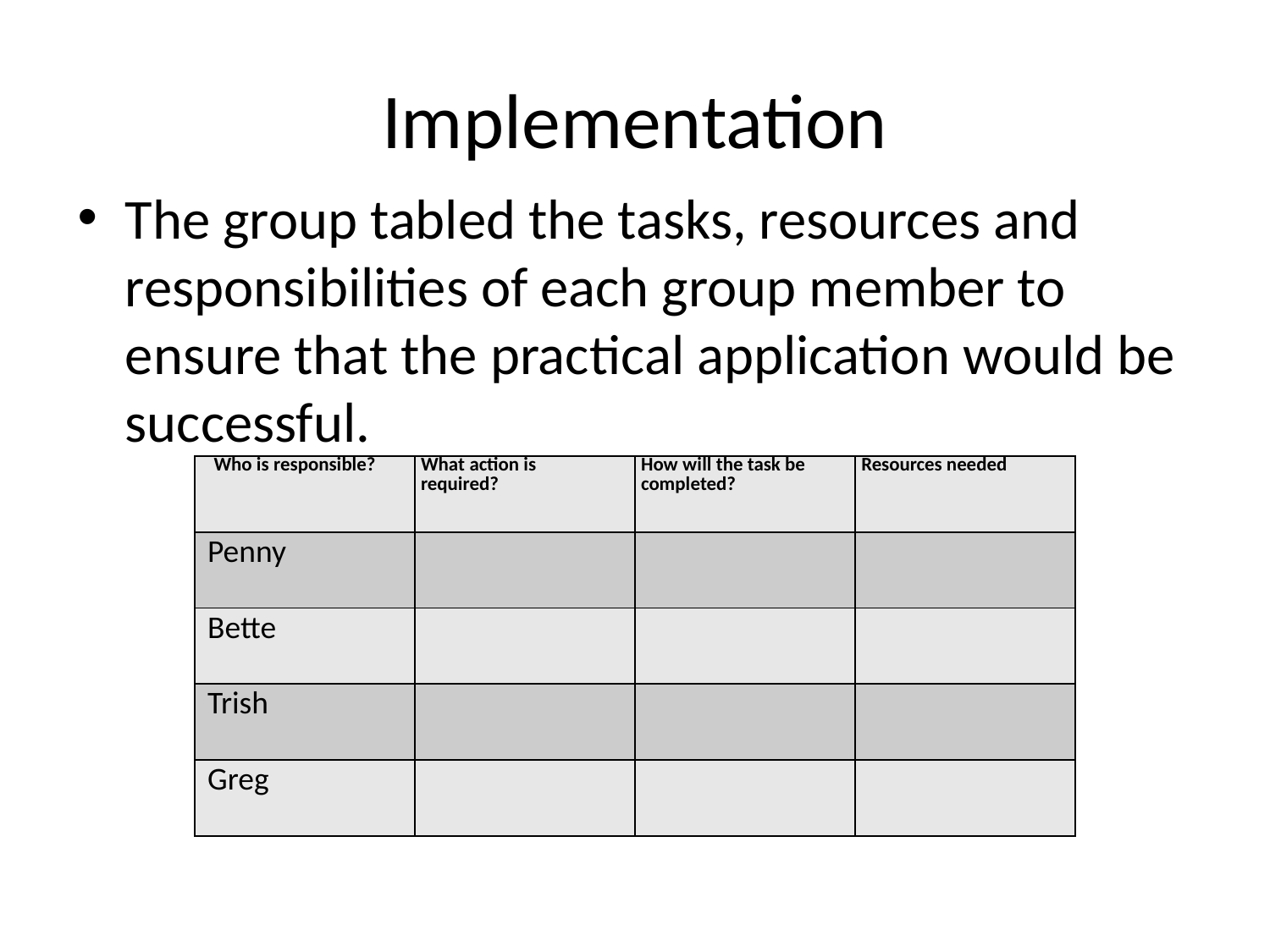

# Implementation
The group tabled the tasks, resources and responsibilities of each group member to ensure that the practical application would be successful.

| Who is responsible? | What action is required? | How will the task be completed? | Resources needed |
| --- | --- | --- | --- |
| Penny |  |  |  |
| Bette |  |  |  |
| Trish |  |  |  |
| Greg |  |  |  |